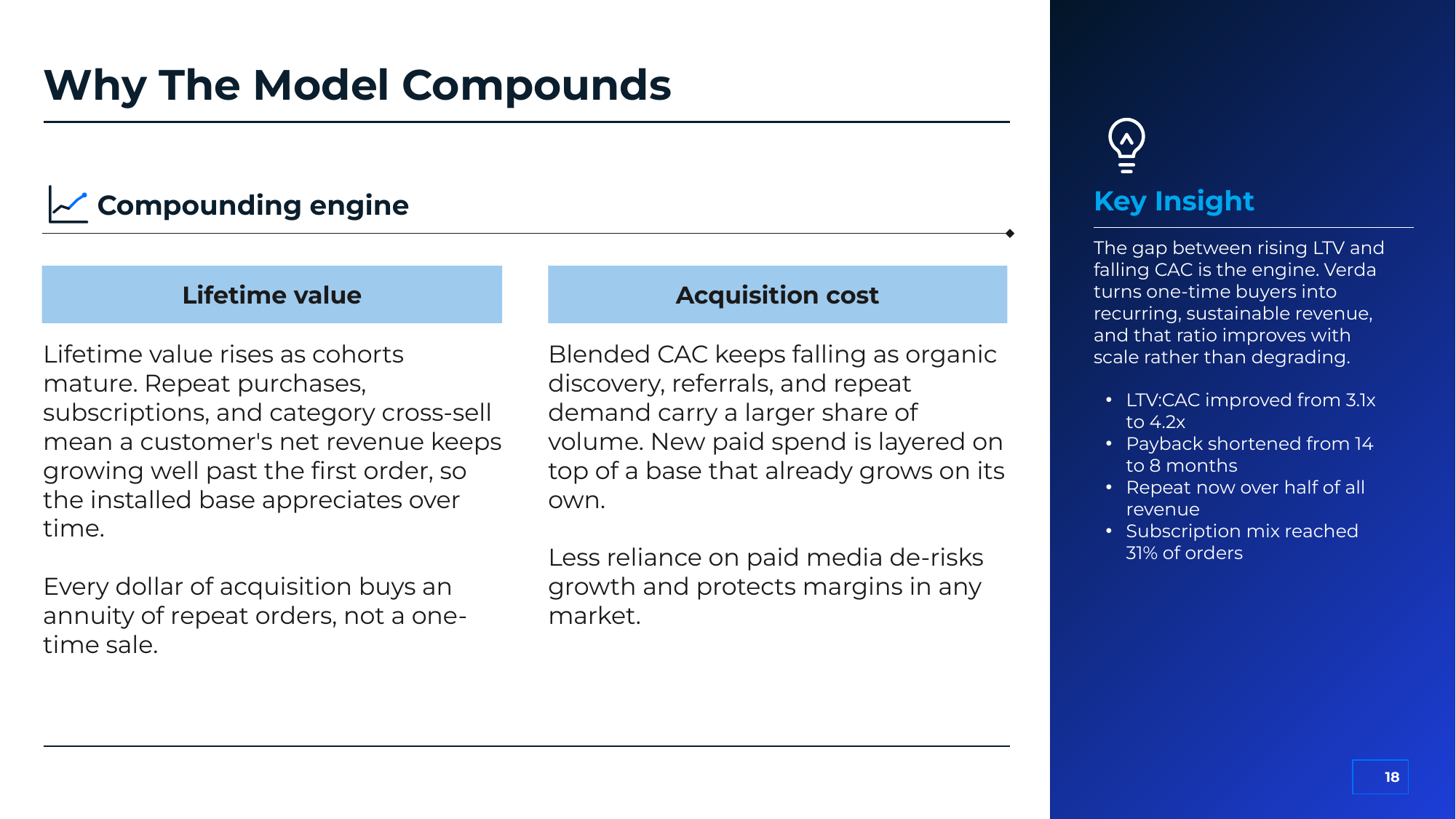

# Why The Model Compounds

Compounding engine
Key Insight
The gap between rising LTV and falling CAC is the engine. Verda turns one-time buyers into recurring, sustainable revenue, and that ratio improves with scale rather than degrading.

LTV:CAC improved from 3.1x to 4.2x
Payback shortened from 14 to 8 months
Repeat now over half of all revenue
Subscription mix reached 31% of orders

Lifetime value
Acquisition cost
Lifetime value rises as cohorts mature. Repeat purchases, subscriptions, and category cross-sell mean a customer's net revenue keeps growing well past the first order, so the installed base appreciates over time.

Every dollar of acquisition buys an annuity of repeat orders, not a one-time sale.
Blended CAC keeps falling as organic discovery, referrals, and repeat demand carry a larger share of volume. New paid spend is layered on top of a base that already grows on its own.

Less reliance on paid media de-risks growth and protects margins in any market.
18